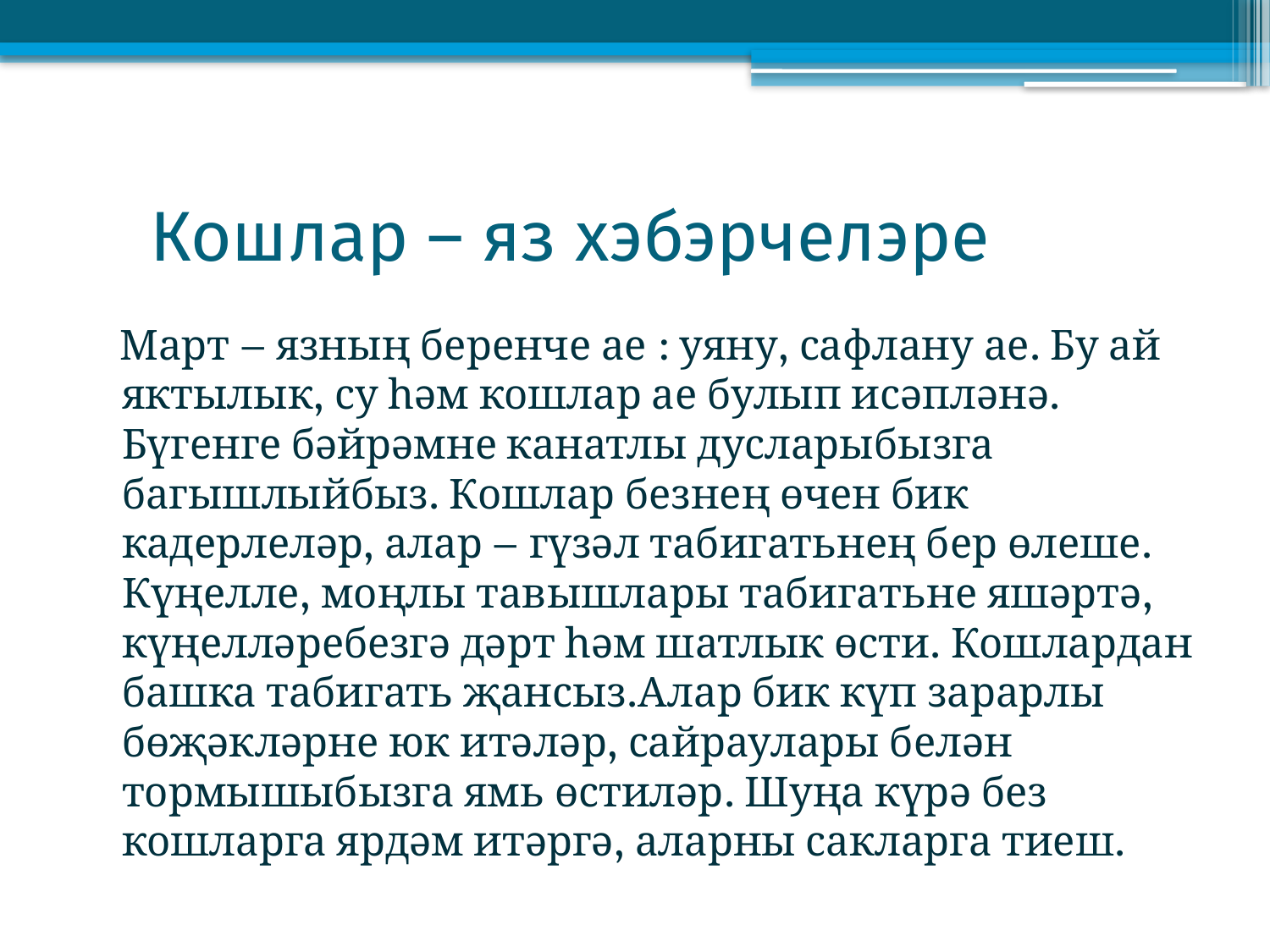

# Кошлар – яз хэбэрчелэре
   Март – язның беренче ае : уяну, сафлану ае. Бу ай яктылык, су һәм кошлар ае булып исәпләнә. Бүгенге бәйрәмне канатлы дусларыбызга багышлыйбыз. Кошлар безнең өчен бик кадерлеләр, алар – гүзәл табигатьнең бер өлеше. Күңелле, моңлы тавышлары табигатьне яшәртә, күңелләребезгә дәрт һәм шатлык өсти. Кошлардан башка табигать җансыз.Алар бик күп зарарлы бөҗәкләрне юк итәләр, сайраулары белән тормышыбызга ямь өстиләр. Шуңа күрә без кошларга ярдәм итәргә, аларны сакларга тиеш.